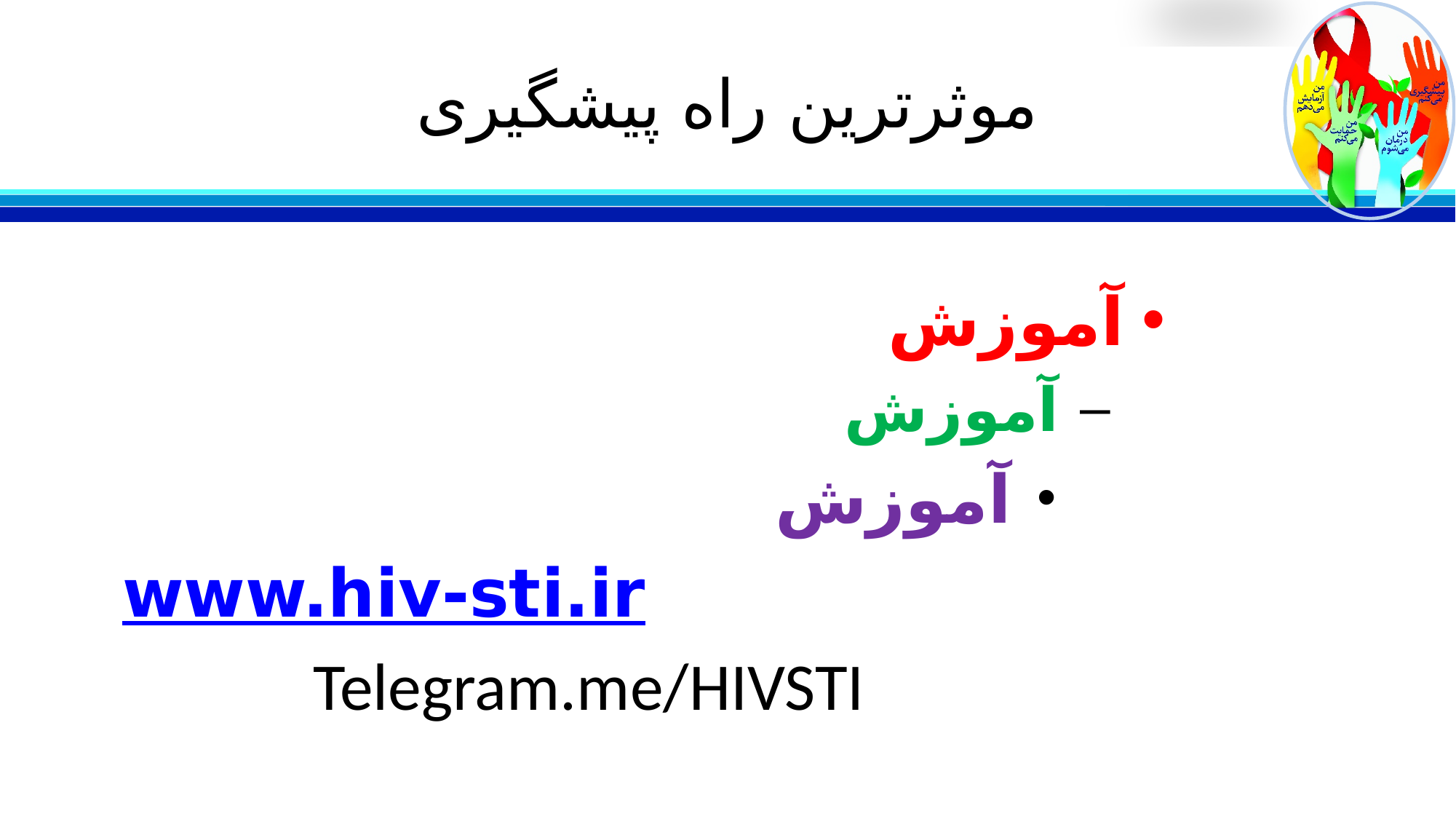

# موثرترین راه پیشگیری
آموزش
 آموزش
 آموزش
www.hiv-sti.ir
Telegram.me/HIVSTI